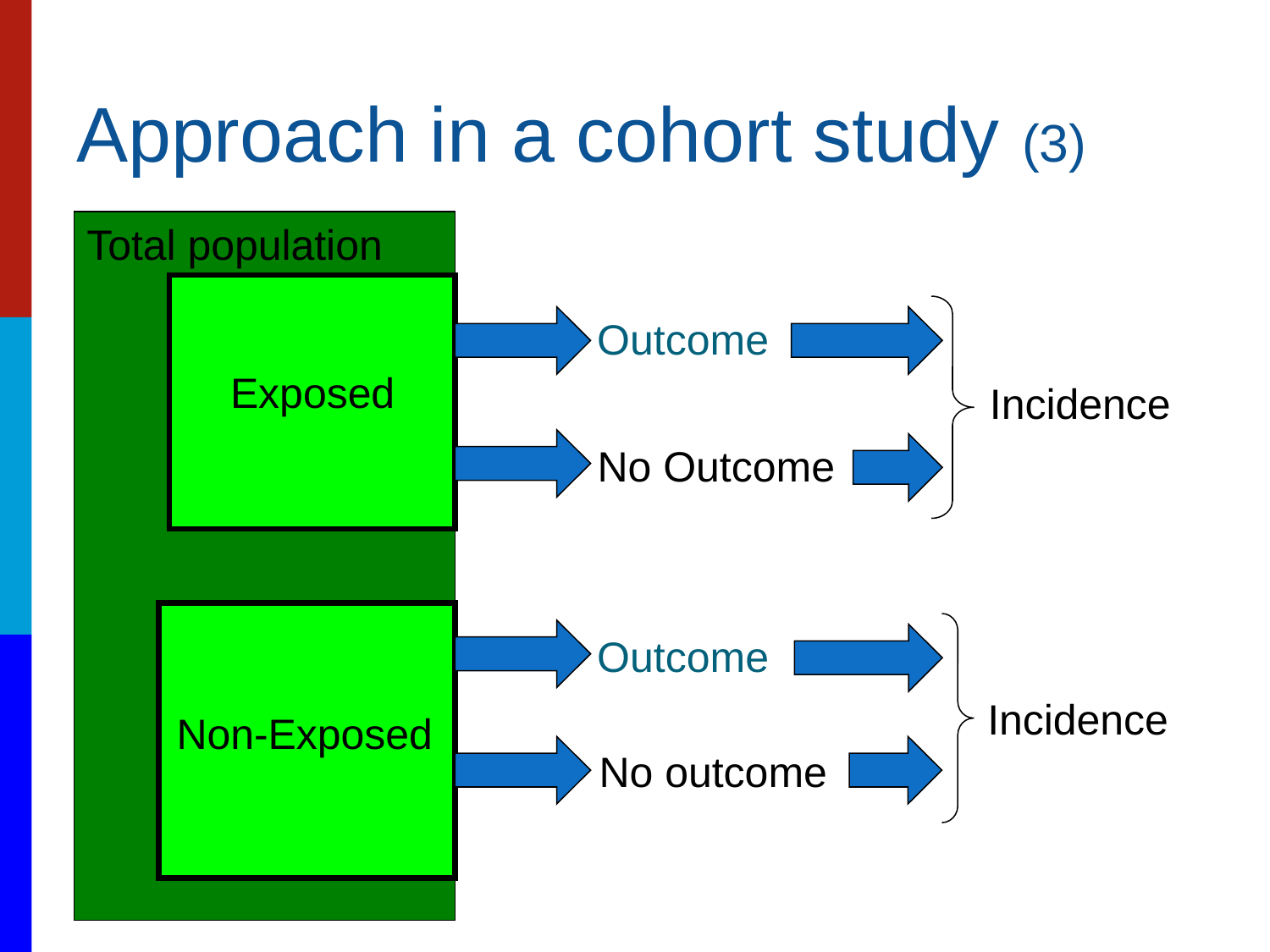

# Approach in a cohort study (3)

Total population

Exposed
Incidence

Incidence
Non-Exposed

Outcome
No Outcome

Outcome

No outcome